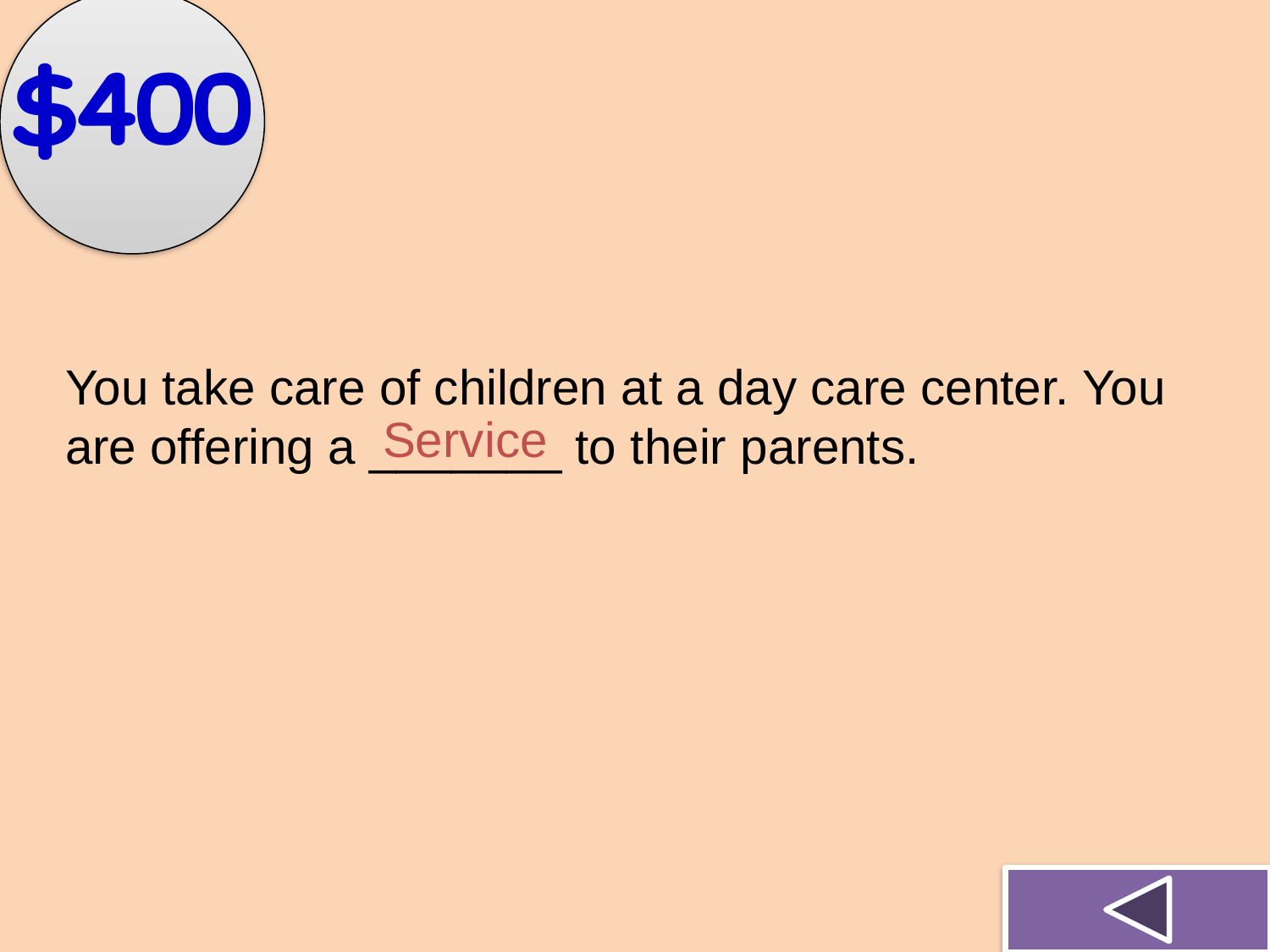

$400
You take care of children at a day care center. You are offering a _______ to their parents.
Service